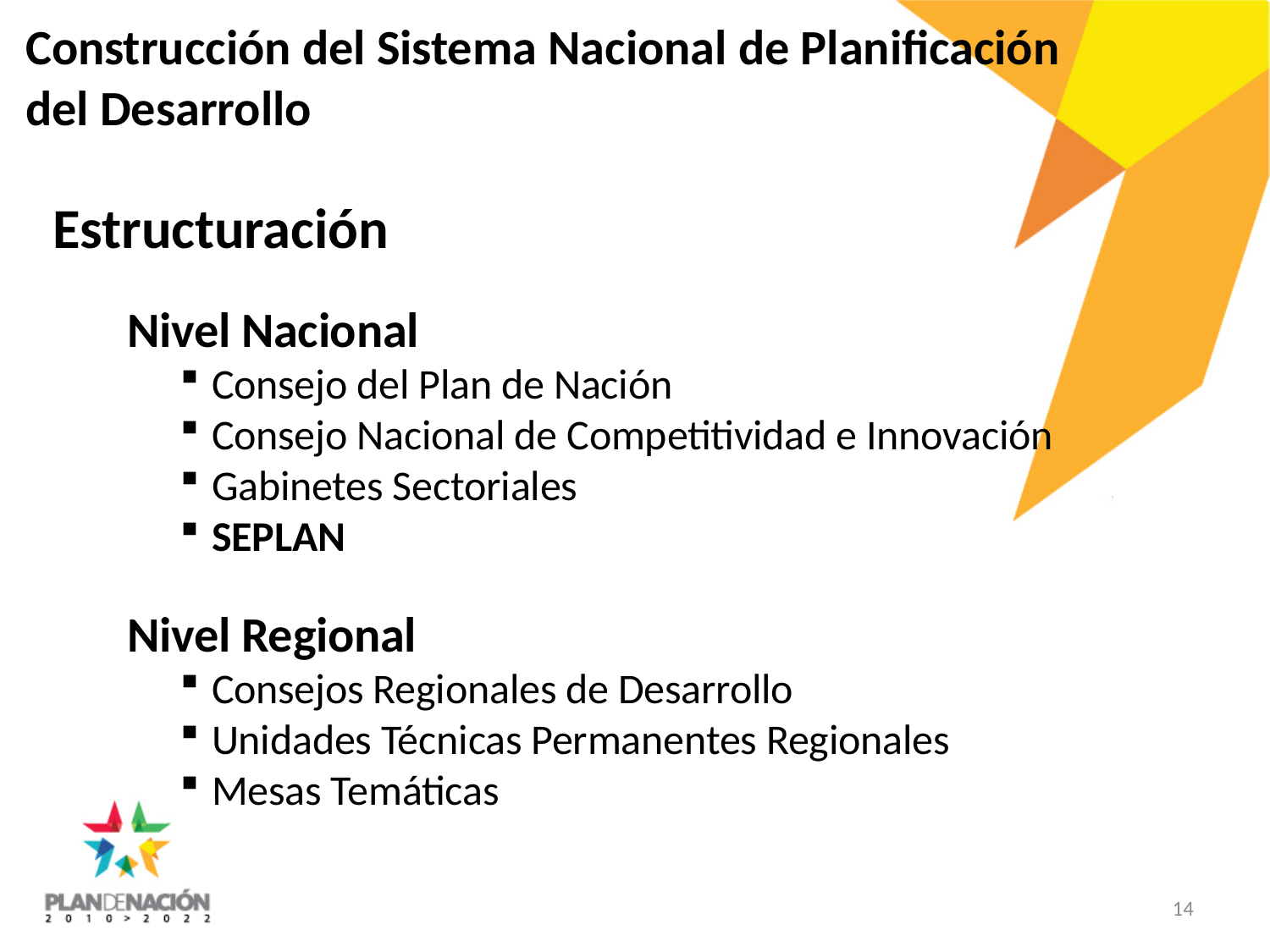

# Construcción del Sistema Nacional de Planificación del Desarrollo
Estructuración

Nivel Nacional
Consejo del Plan de Nación
Consejo Nacional de Competitividad e Innovación
Gabinetes Sectoriales
SEPLAN

Nivel Regional
Consejos Regionales de Desarrollo
Unidades Técnicas Permanentes Regionales
Mesas Temáticas

14